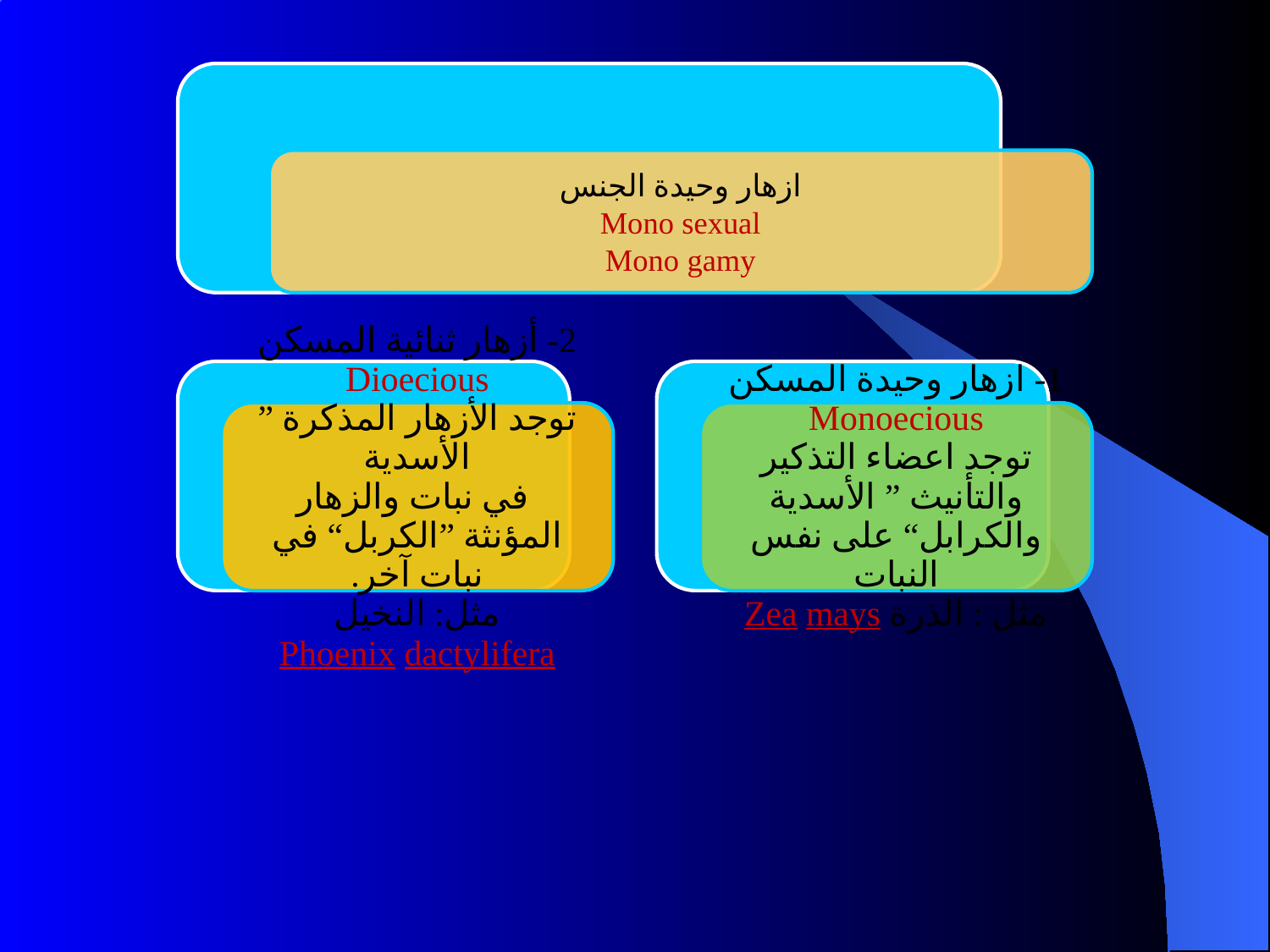

ازهار وحيدة الجنس
Mono sexual
Mono gamy
2- أزهار ثنائية المسكن Dioecious
مثل: النخيل
Phoenix dactylifera
1- ازهار وحيدة المسكن Monoecious
مثل : الذرة Zea mays